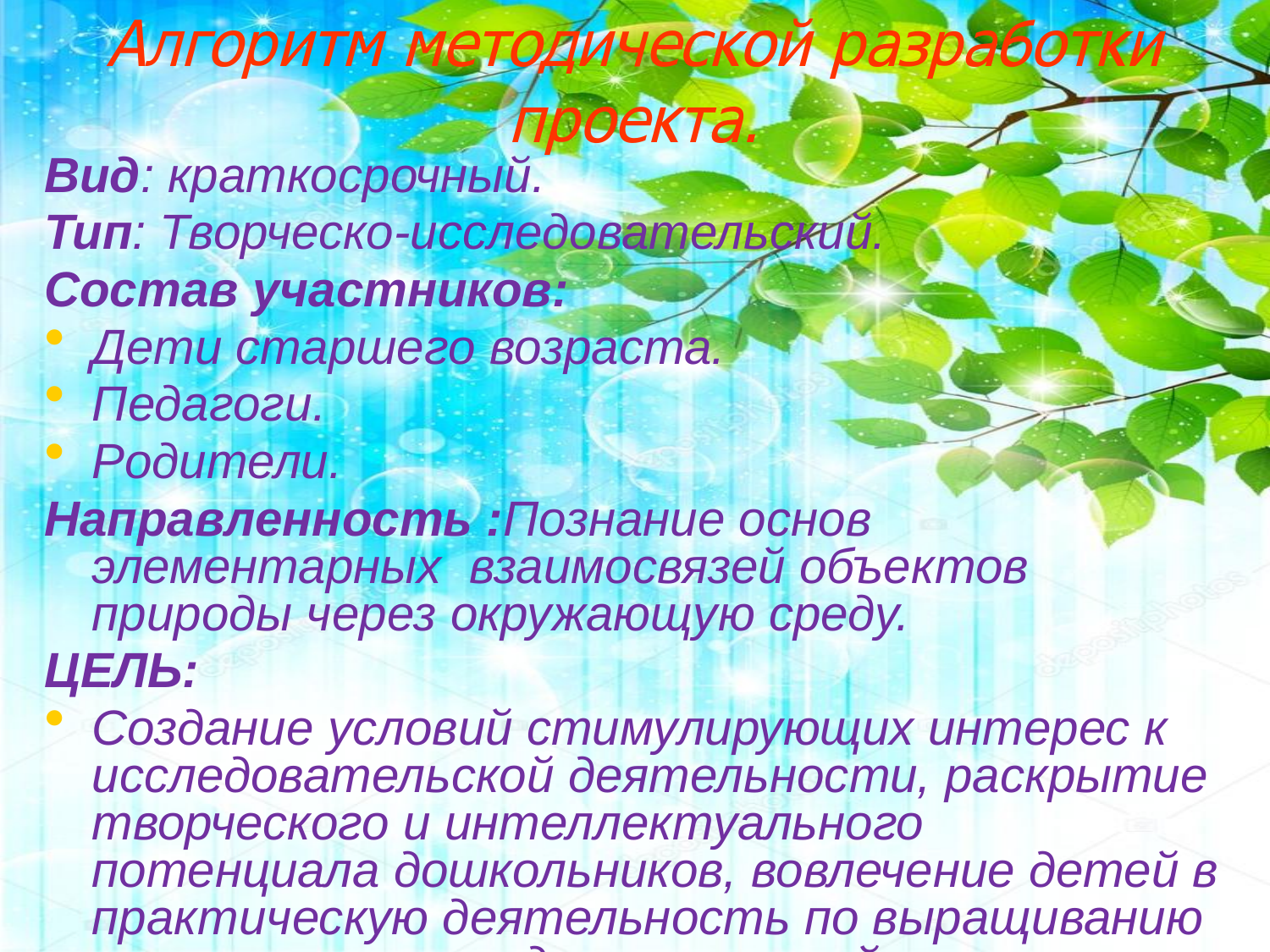

# Алгоритм методической разработки проекта.
Вид: краткосрочный.
Тип: Творческо-исследовательский.
Состав участников:
Дети старшего возраста.
Педагоги.
Родители.
Направленность :Познание основ элементарных  взаимосвязей объектов природы через окружающую среду.
ЦЕЛЬ:
Создание условий стимулирующих интерес к исследовательской деятельности, раскрытие творческого и интеллектуального потенциала дошкольников, вовлечение детей в практическую деятельность по выращиванию культурных огородных растений.